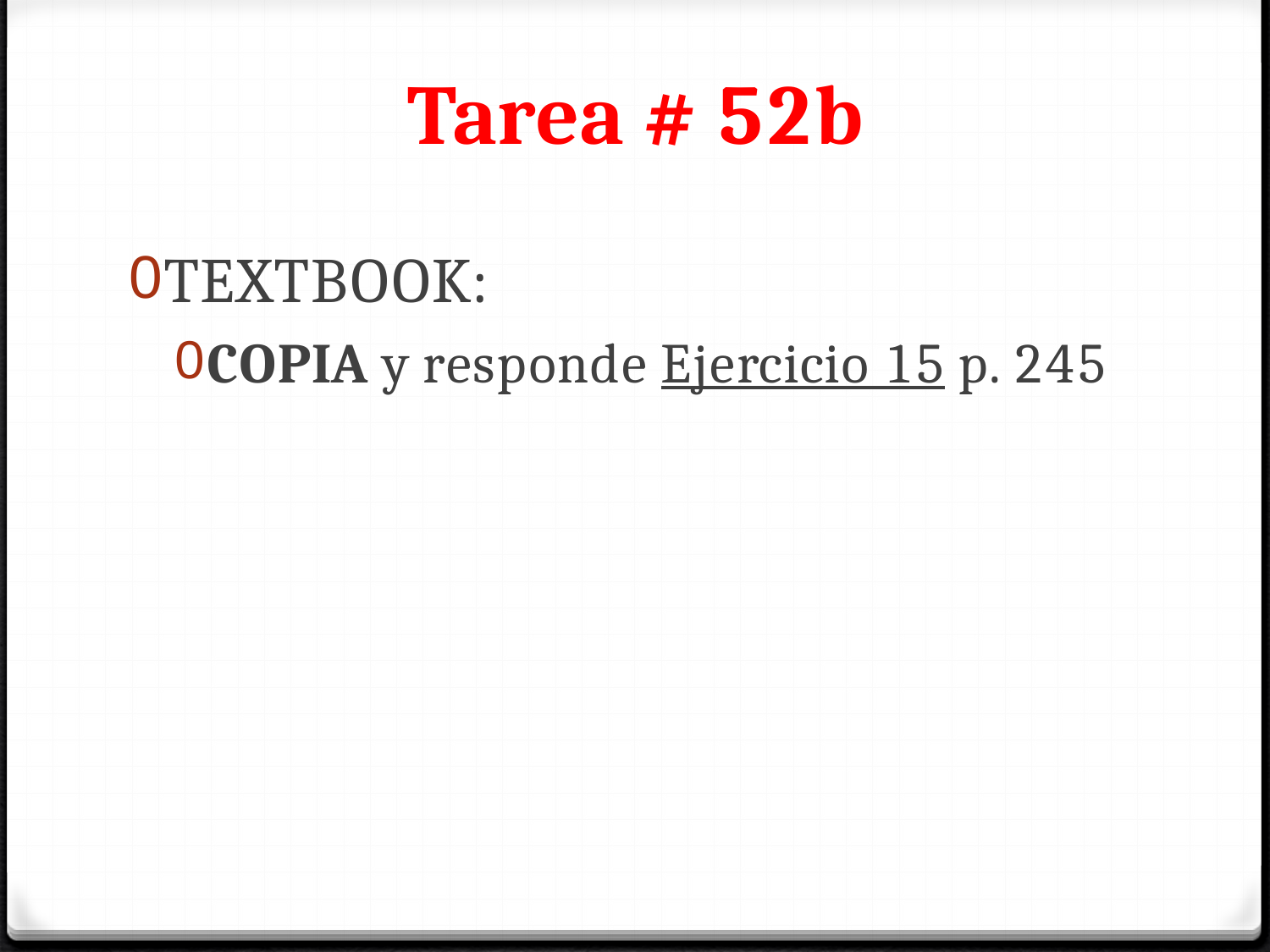

# Tarea # 52b
TEXTBOOK:
COPIA y responde Ejercicio 15 p. 245